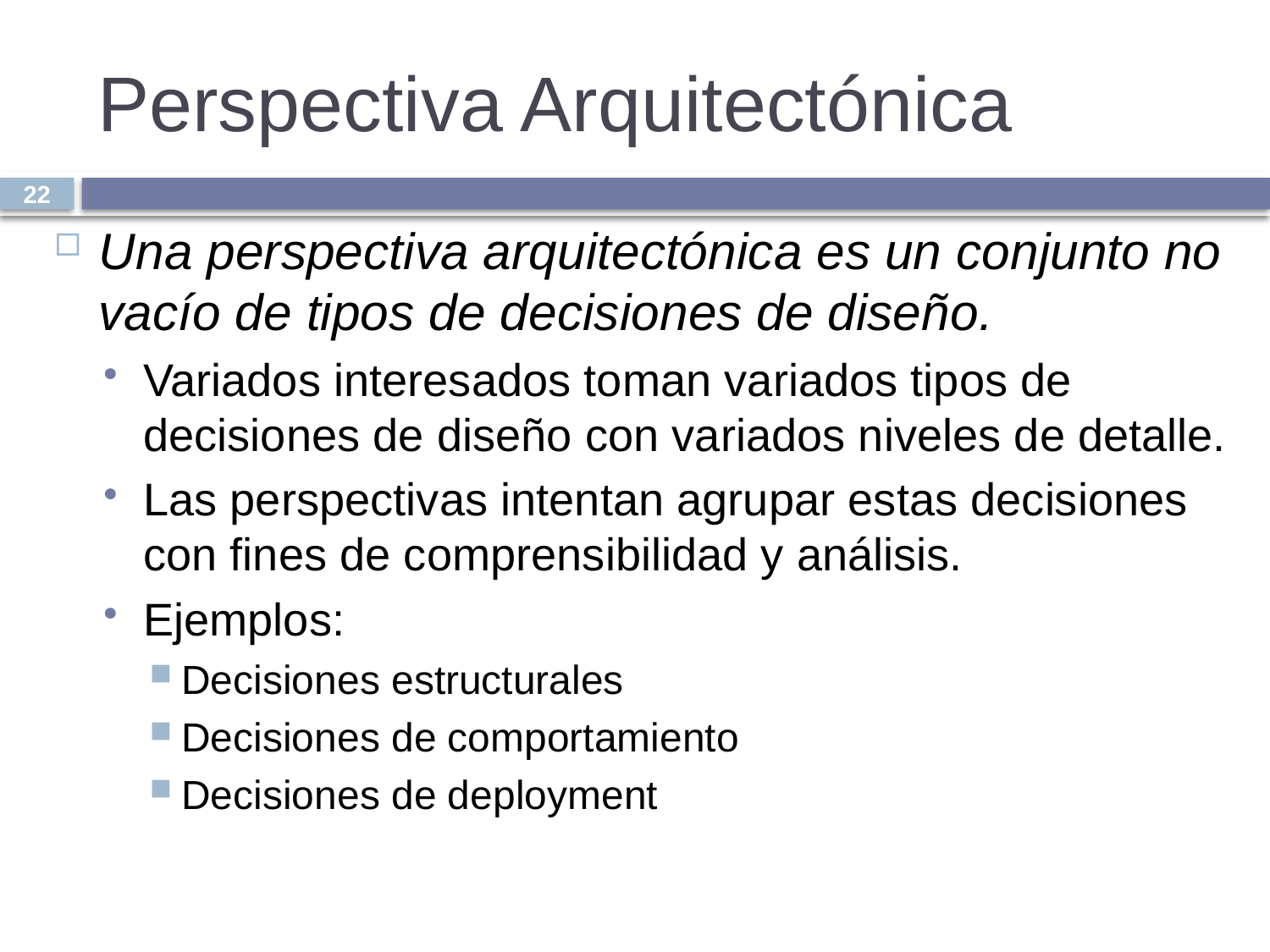

# Perspectiva Arquitectónica
22
Una perspectiva arquitectónica es un conjunto no vacío de tipos de decisiones de diseño.
Variados interesados toman variados tipos de decisiones de diseño con variados niveles de detalle.
Las perspectivas intentan agrupar estas decisiones con fines de comprensibilidad y análisis.
Ejemplos:
Decisiones estructurales
Decisiones de comportamiento
Decisiones de deployment